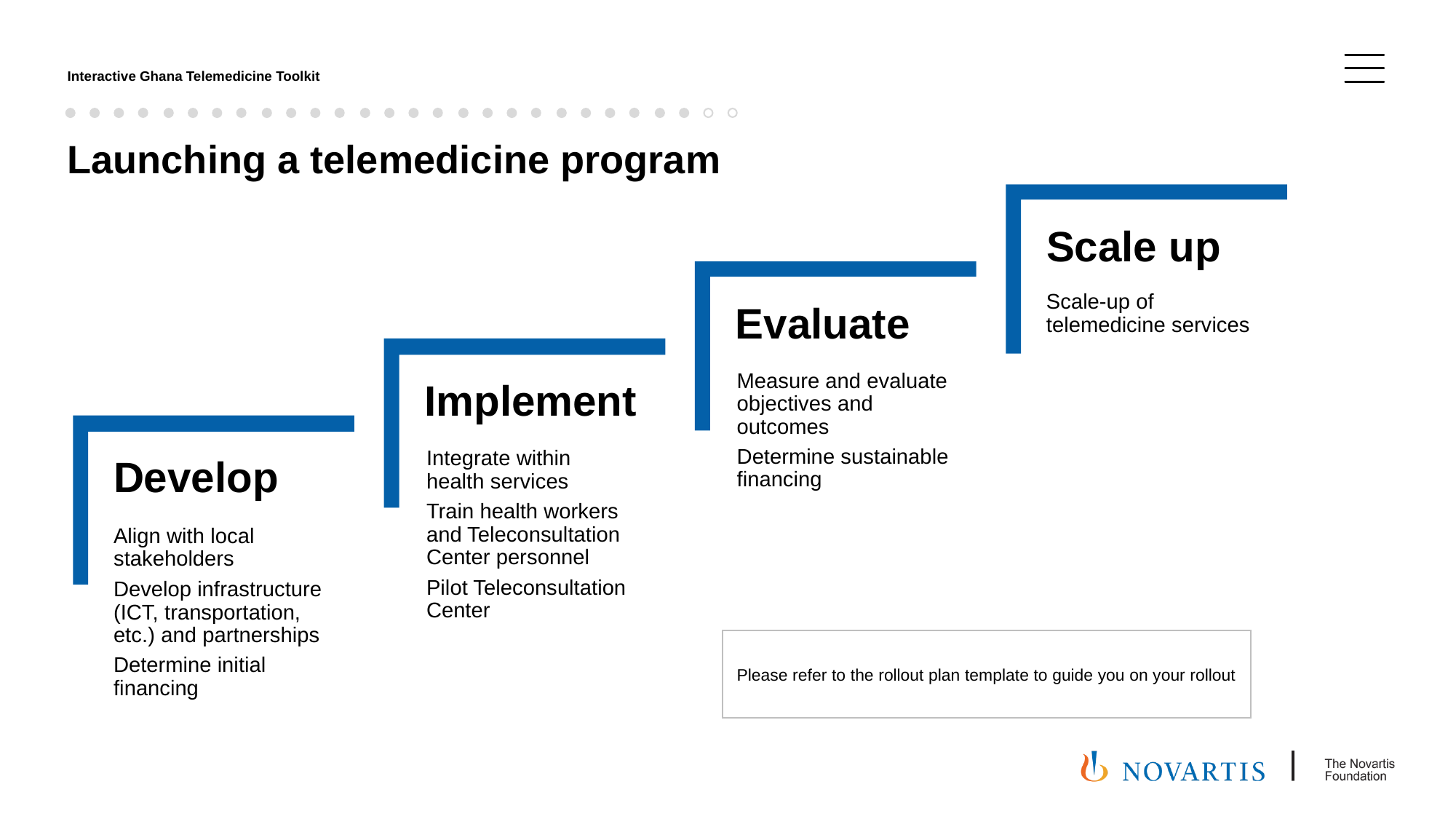

Launching a telemedicine program

Scale up
Scale-up of telemedicine services

Evaluate
Measure and evaluate objectives and outcomes
Determine sustainable financing

Implement
Integrate within
health services
Train health workers and Teleconsultation Center personnel
Pilot Teleconsultation Center
Develop
Align with local stakeholders
Develop infrastructure (ICT, transportation, etc.) and partnerships
Determine initial financing

Please refer to the rollout plan template to guide you on your rollout